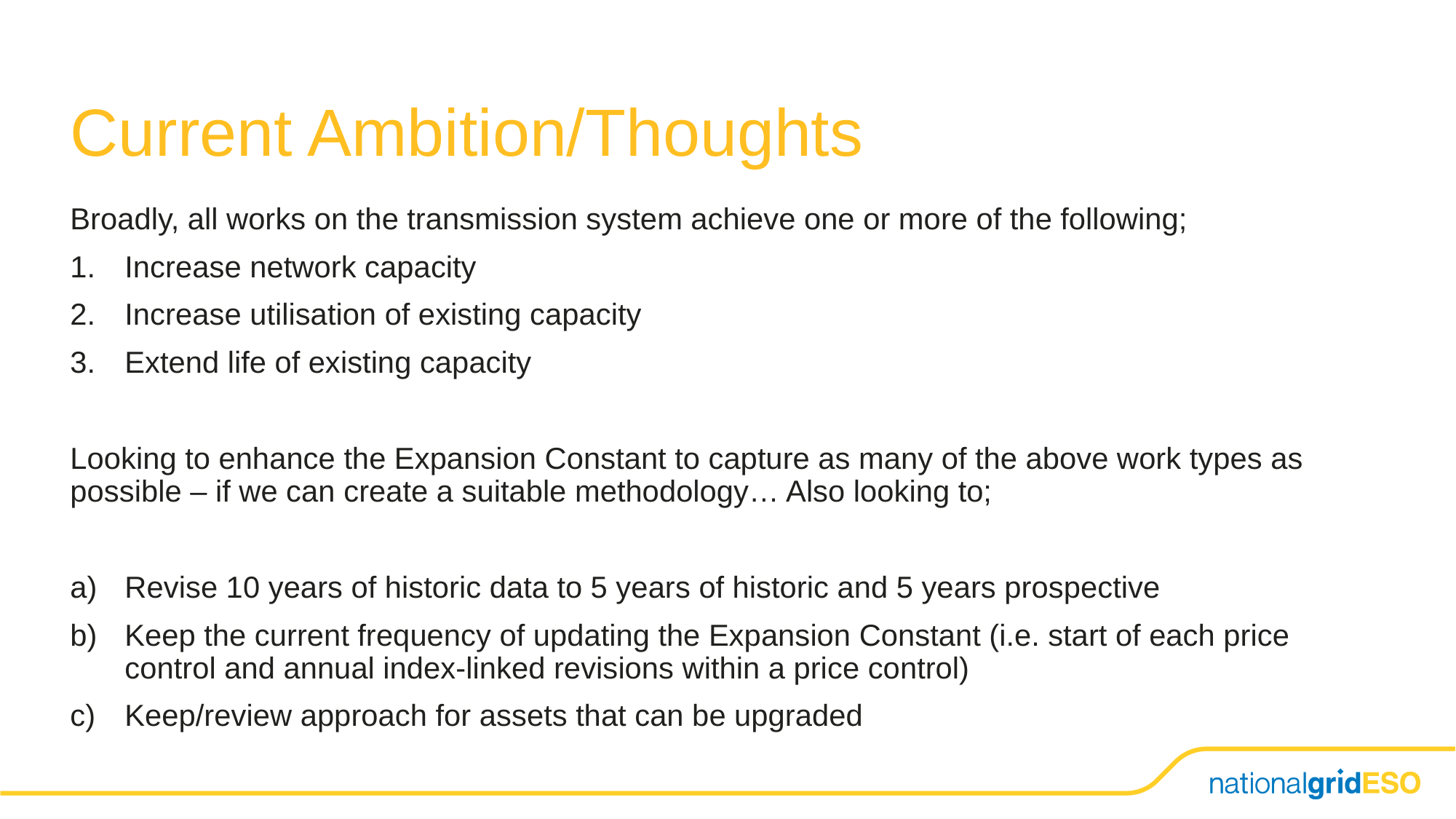

# Current Ambition/Thoughts
Broadly, all works on the transmission system achieve one or more of the following;
Increase network capacity
Increase utilisation of existing capacity
Extend life of existing capacity

Looking to enhance the Expansion Constant to capture as many of the above work types as possible – if we can create a suitable methodology… Also looking to;

Revise 10 years of historic data to 5 years of historic and 5 years prospective
Keep the current frequency of updating the Expansion Constant (i.e. start of each price control and annual index-linked revisions within a price control)
Keep/review approach for assets that can be upgraded